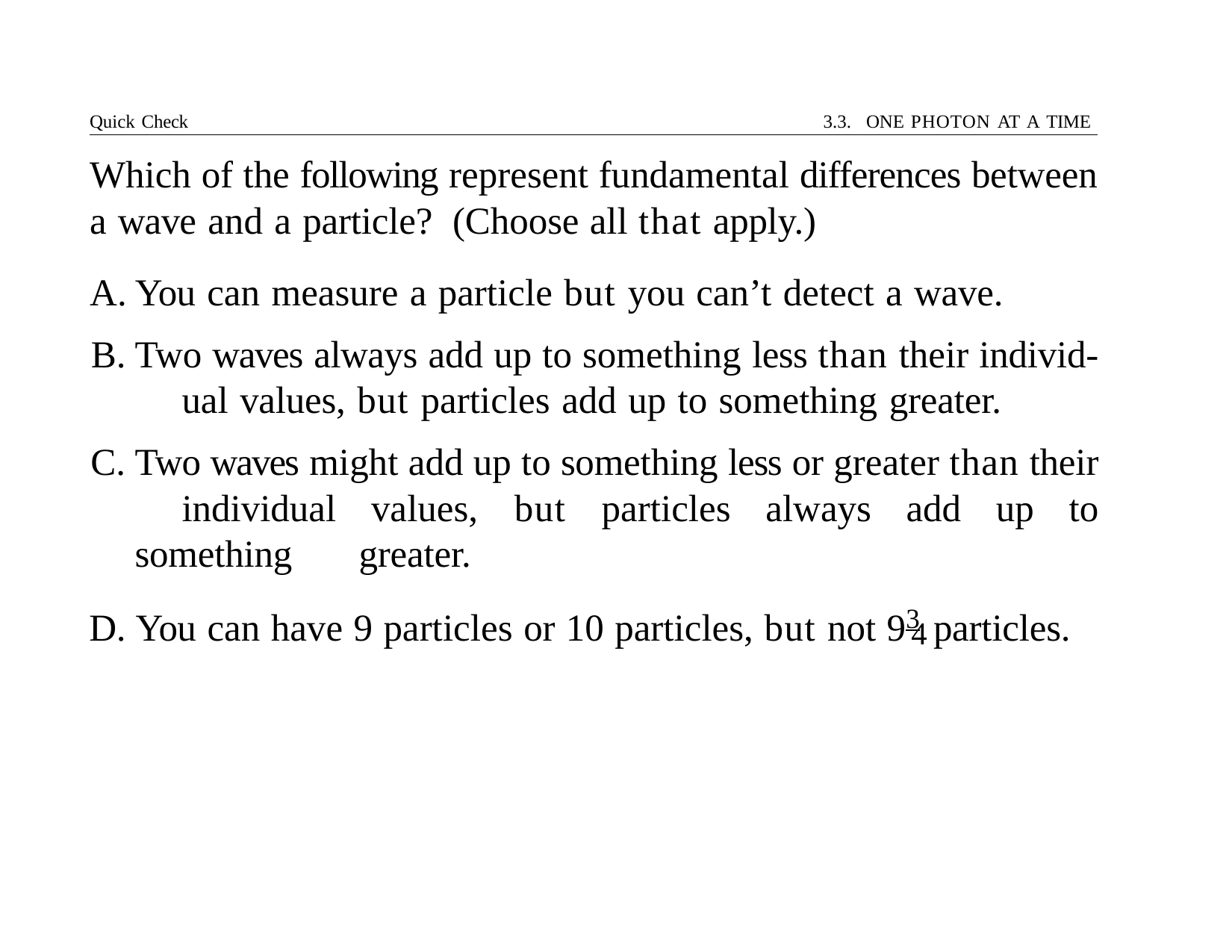

Quick Check	3.3.  ONE PHOTON AT A TIME

# Which of the following represent fundamental differences between a wave and a particle?	(Choose all that apply.)
You can measure a particle but you can’t detect a wave.
Two waves always add up to something less than their individ- 	ual values, but particles add up to something greater.
Two waves might add up to something less or greater than their 	individual values, but particles always add up to something 	greater.
D. You can have 9 particles or 10 particles, but not 93 particles.
4